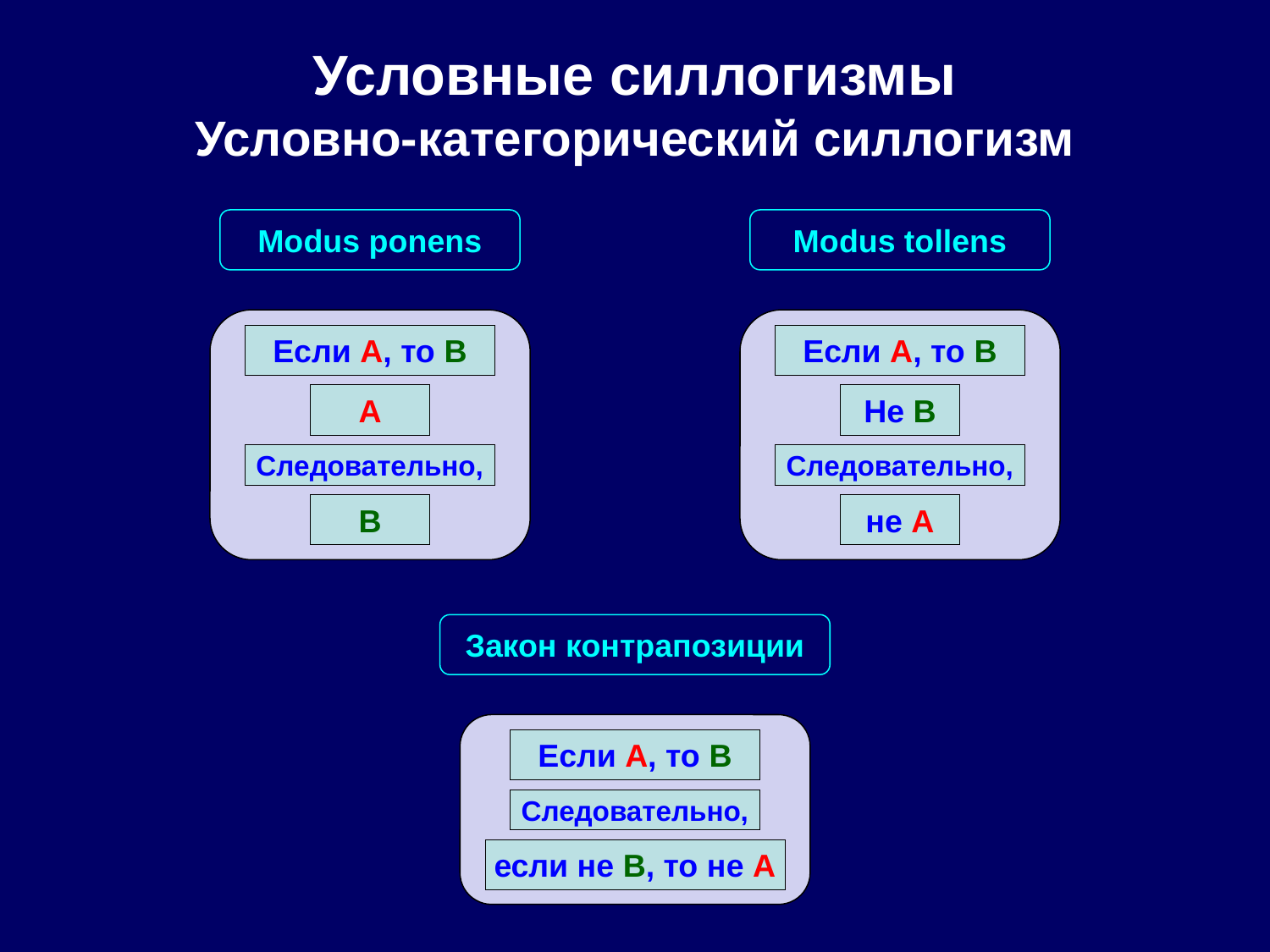

# Условные силлогизмы Условно-категорический силлогизм
Modus ponens
Modus tollens

Если A, то B
Если A, то B
A
Не B
Следовательно,
Следовательно,
B
не A
Закон контрапозиции

Если A, то B
Следовательно,
если не B, то не A